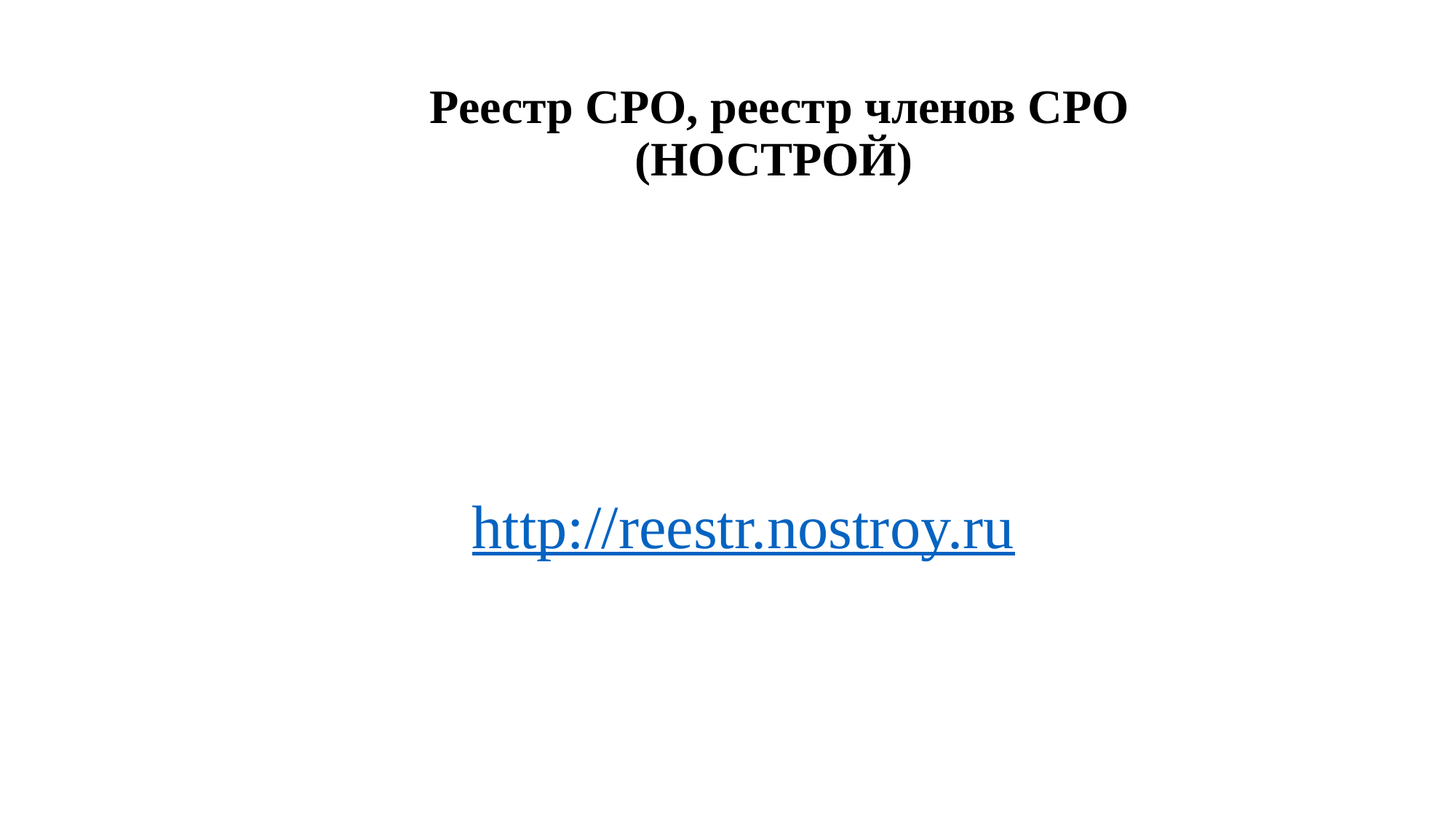

# Реестр СРО, реестр членов СРО (НОСТРОЙ)
http://reestr.nostroy.ru

30